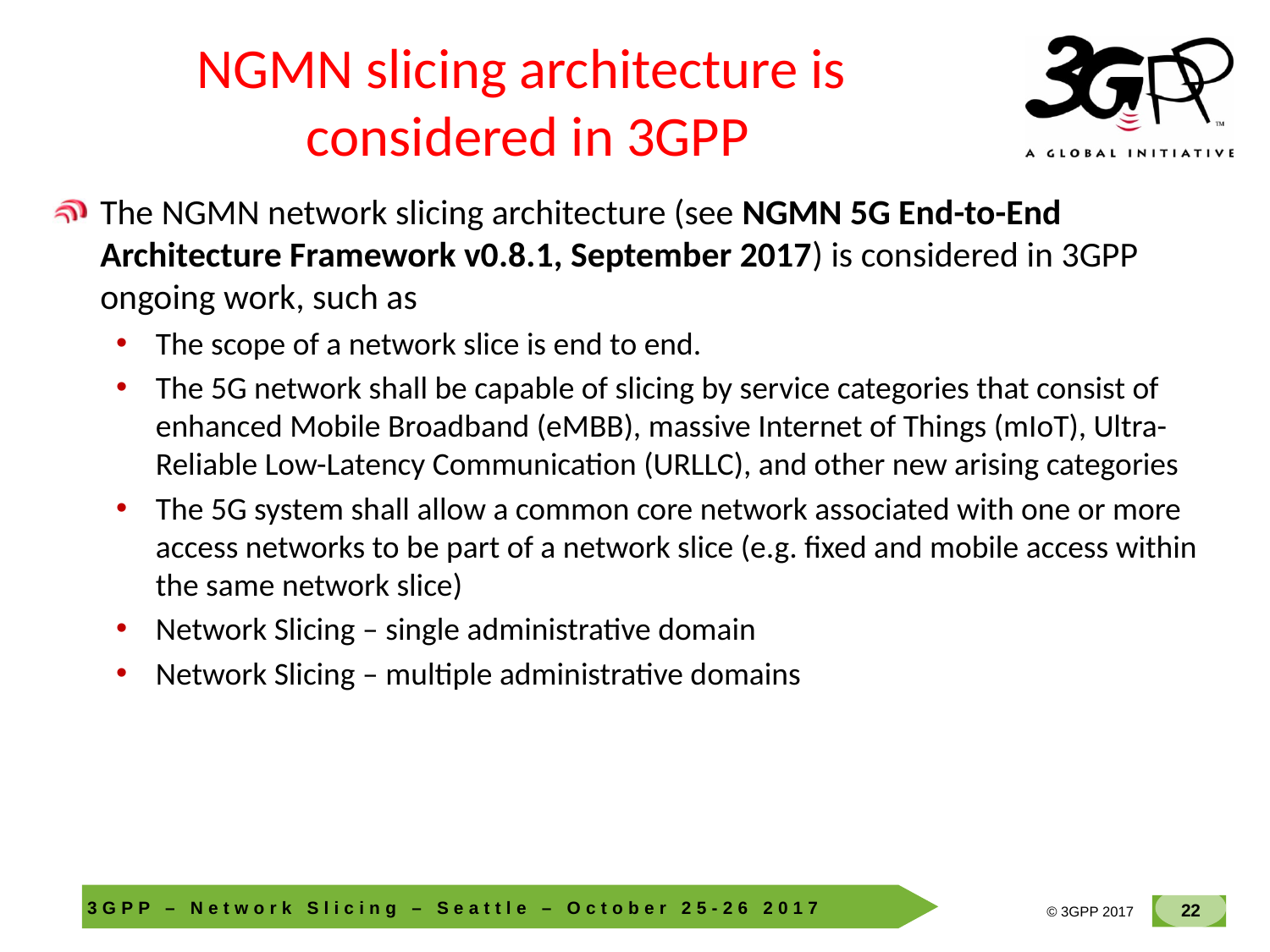

# NGMN slicing architecture is considered in 3GPP
The NGMN network slicing architecture (see NGMN 5G End-to-End Architecture Framework v0.8.1, September 2017) is considered in 3GPP ongoing work, such as
The scope of a network slice is end to end.
The 5G network shall be capable of slicing by service categories that consist of enhanced Mobile Broadband (eMBB), massive Internet of Things (mIoT), Ultra-Reliable Low-Latency Communication (URLLC), and other new arising categories
The 5G system shall allow a common core network associated with one or more access networks to be part of a network slice (e.g. fixed and mobile access within the same network slice)
Network Slicing – single administrative domain
Network Slicing – multiple administrative domains